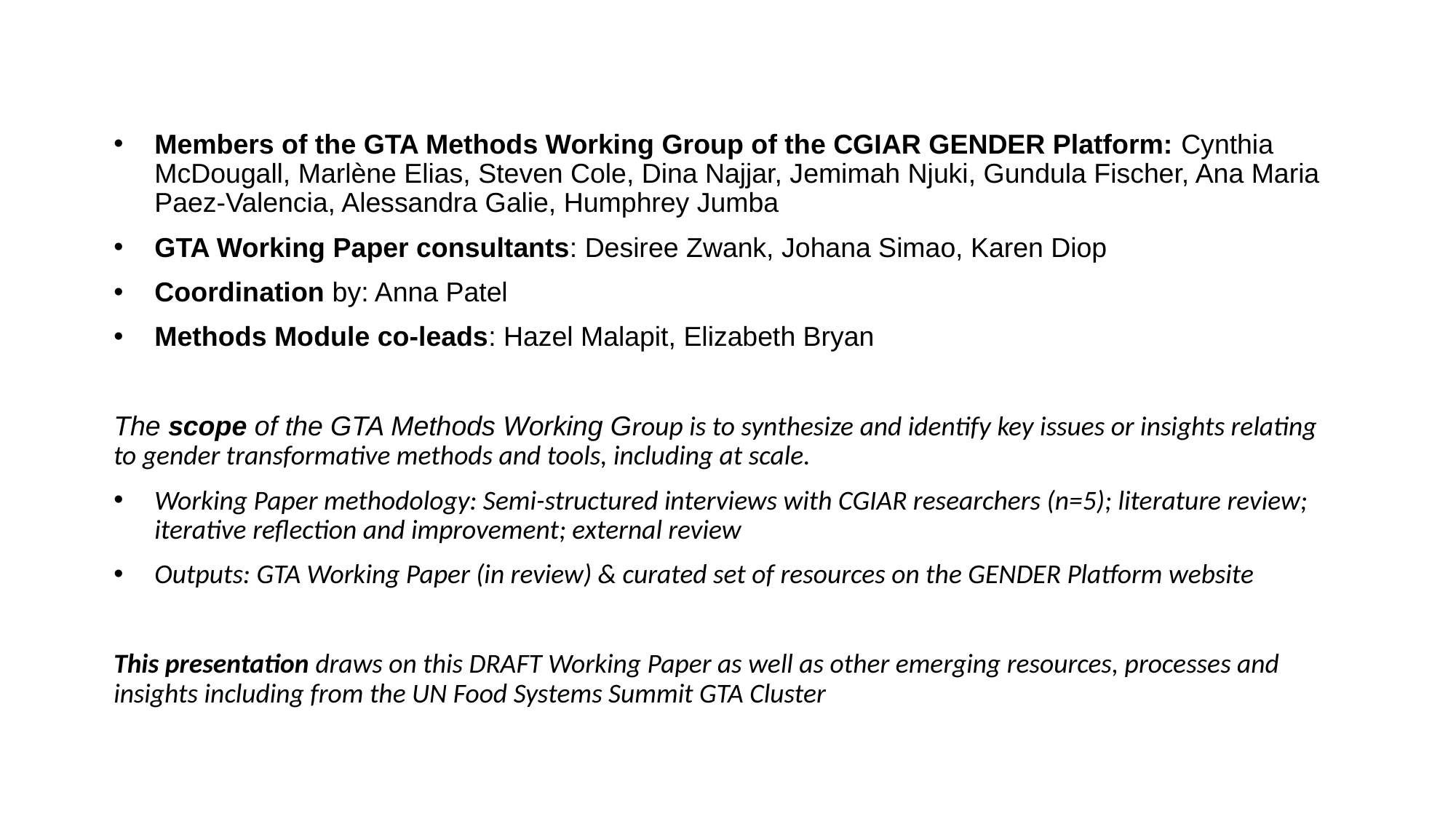

Members of the GTA Methods Working Group of the CGIAR GENDER Platform: Cynthia McDougall, Marlène Elias, Steven Cole, Dina Najjar, Jemimah Njuki, Gundula Fischer, Ana Maria Paez-Valencia, Alessandra Galie, Humphrey Jumba
GTA Working Paper consultants: Desiree Zwank, Johana Simao, Karen Diop
Coordination by: Anna Patel
Methods Module co-leads: Hazel Malapit, Elizabeth Bryan

The scope of the GTA Methods Working Group is to synthesize and identify key issues or insights relating to gender transformative methods and tools, including at scale.
Working Paper methodology: Semi-structured interviews with CGIAR researchers (n=5); literature review; iterative reflection and improvement; external review
Outputs: GTA Working Paper (in review) & curated set of resources on the GENDER Platform website

This presentation draws on this DRAFT Working Paper as well as other emerging resources, processes and insights including from the UN Food Systems Summit GTA Cluster